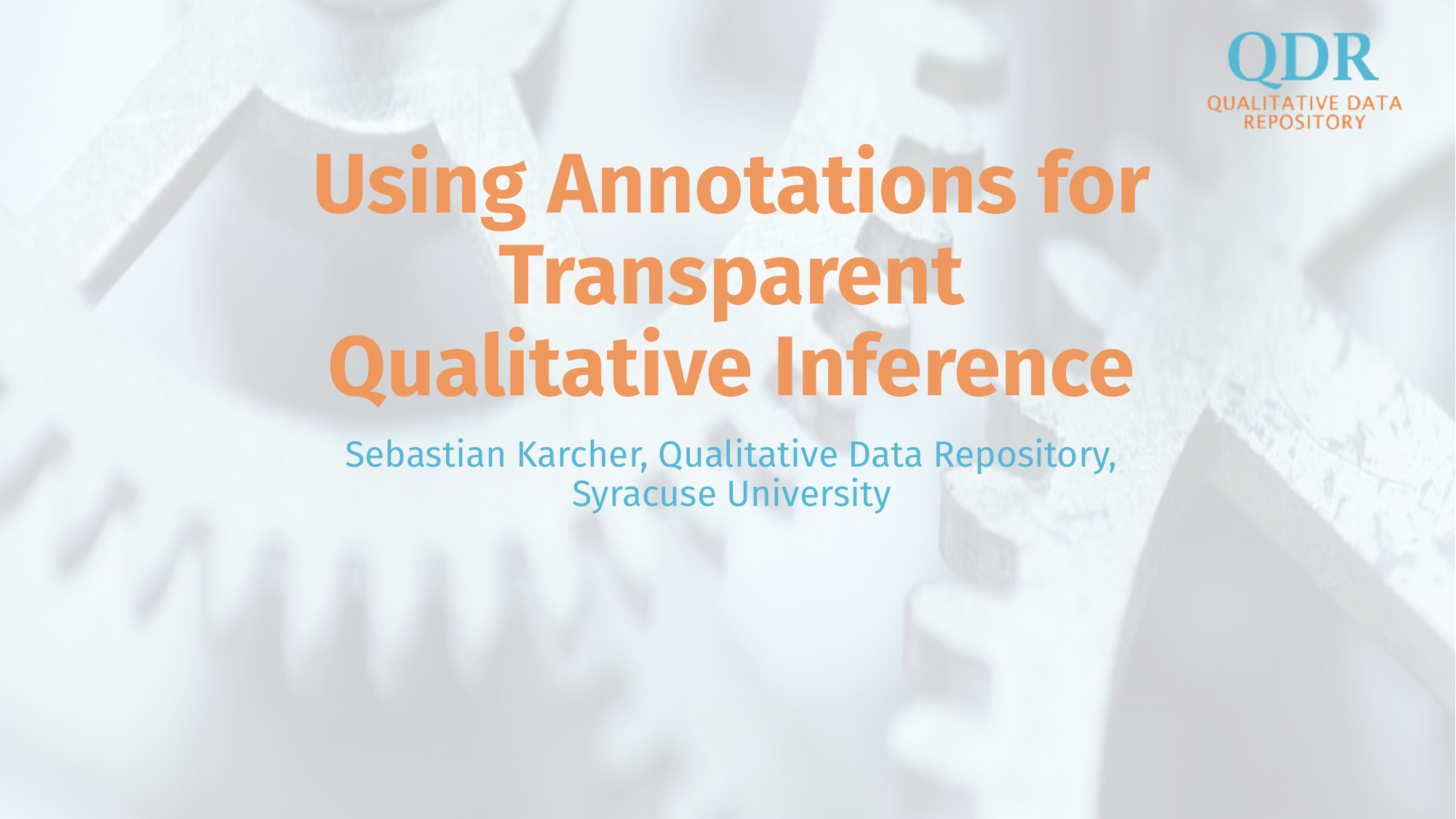

# Using Annotations for Transparent Qualitative Inference
Sebastian Karcher, Qualitative Data Repository, Syracuse University